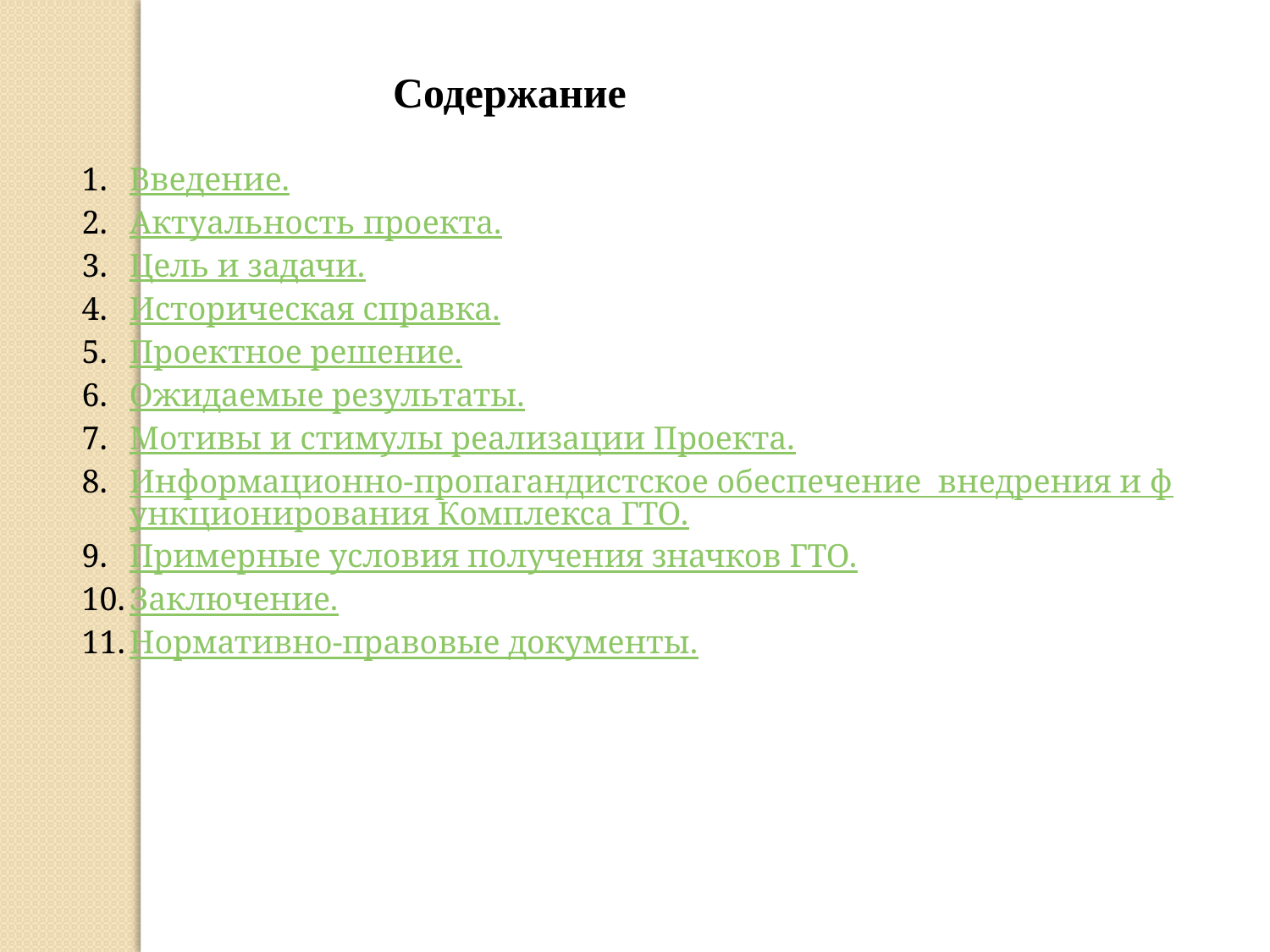

Содержание

Введение.
Актуальность проекта.
Цель и задачи.
Историческая справка.
Проектное решение.
Ожидаемые результаты.
Мотивы и стимулы реализации Проекта.
Информационно-пропагандистское обеспечение  внедрения и функционирования Комплекса ГТО.
Примерные условия получения значков ГТО.
Заключение.
Нормативно-правовые документы.